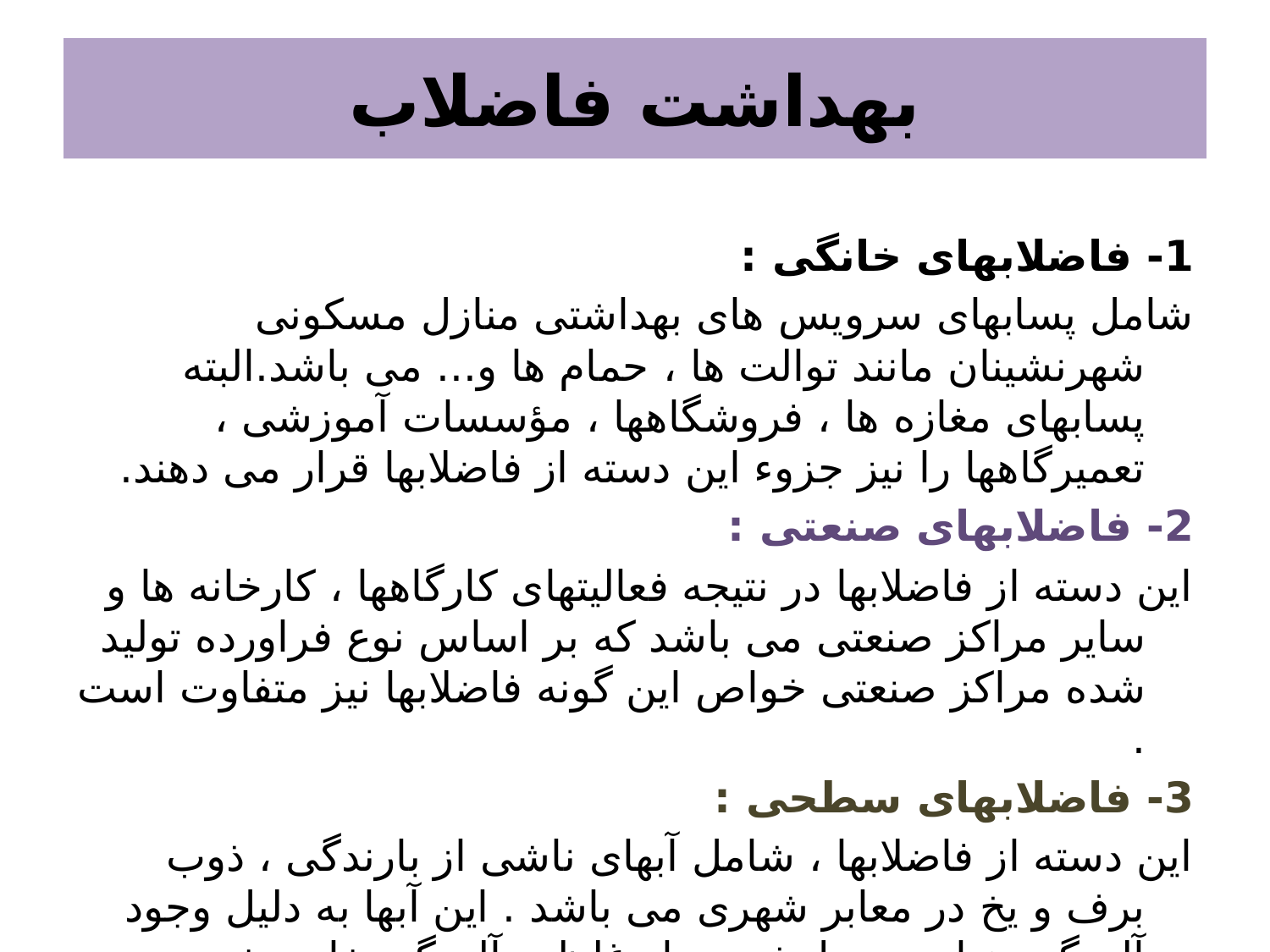

# بهداشت فاضلاب
1- فاضلابهای خانگی :
شامل پسابهای سرویس های بهداشتی منازل مسکونی شهرنشینان مانند توالت ها ، حمام ها و... می باشد.البته پسابهای مغازه ها ، فروشگاهها ، مؤسسات آموزشی ، تعمیرگاهها را نیز جزوء این دسته از فاضلابها قرار می دهند.
2- فاضلابهای صنعتی :
این دسته از فاضلابها در نتیجه فعالیتهای کارگاهها ، کارخانه ها و سایر مراکز صنعتی می باشد که بر اساس نوع فراورده تولید شده مراکز صنعتی خواص این گونه فاضلابها نیز متفاوت است .
3- فاضلابهای سطحی :
این دسته از فاضلابها ، شامل آبهای ناشی از بارندگی ، ذوب برف و یخ در معابر شهری می باشد . این آبها به دلیل وجود آلودگی هوا ، محیط شهری از غلظت آلودگی خاص خود برخوردار است. البته به این گروه می توان آبهای جاری در کانالها و جویها را اضافه کرد .